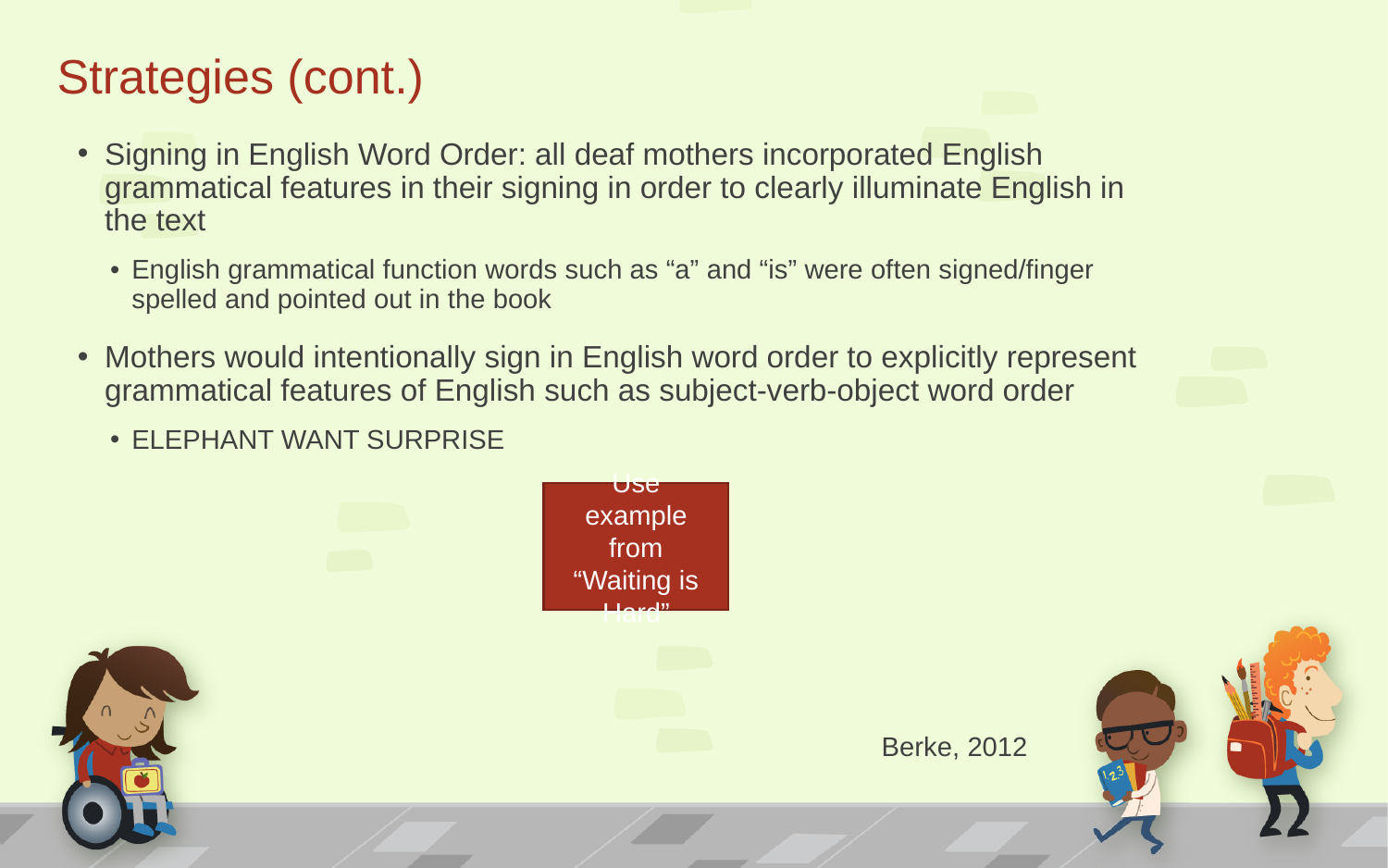

# Strategies (cont.)
Signing in English Word Order: all deaf mothers incorporated English grammatical features in their signing in order to clearly illuminate English in the text
English grammatical function words such as “a” and “is” were often signed/finger spelled and pointed out in the book
Mothers would intentionally sign in English word order to explicitly represent grammatical features of English such as subject-verb-object word order
ELEPHANT WANT SURPRISE

Use example from “Waiting is Hard”
Berke, 2012